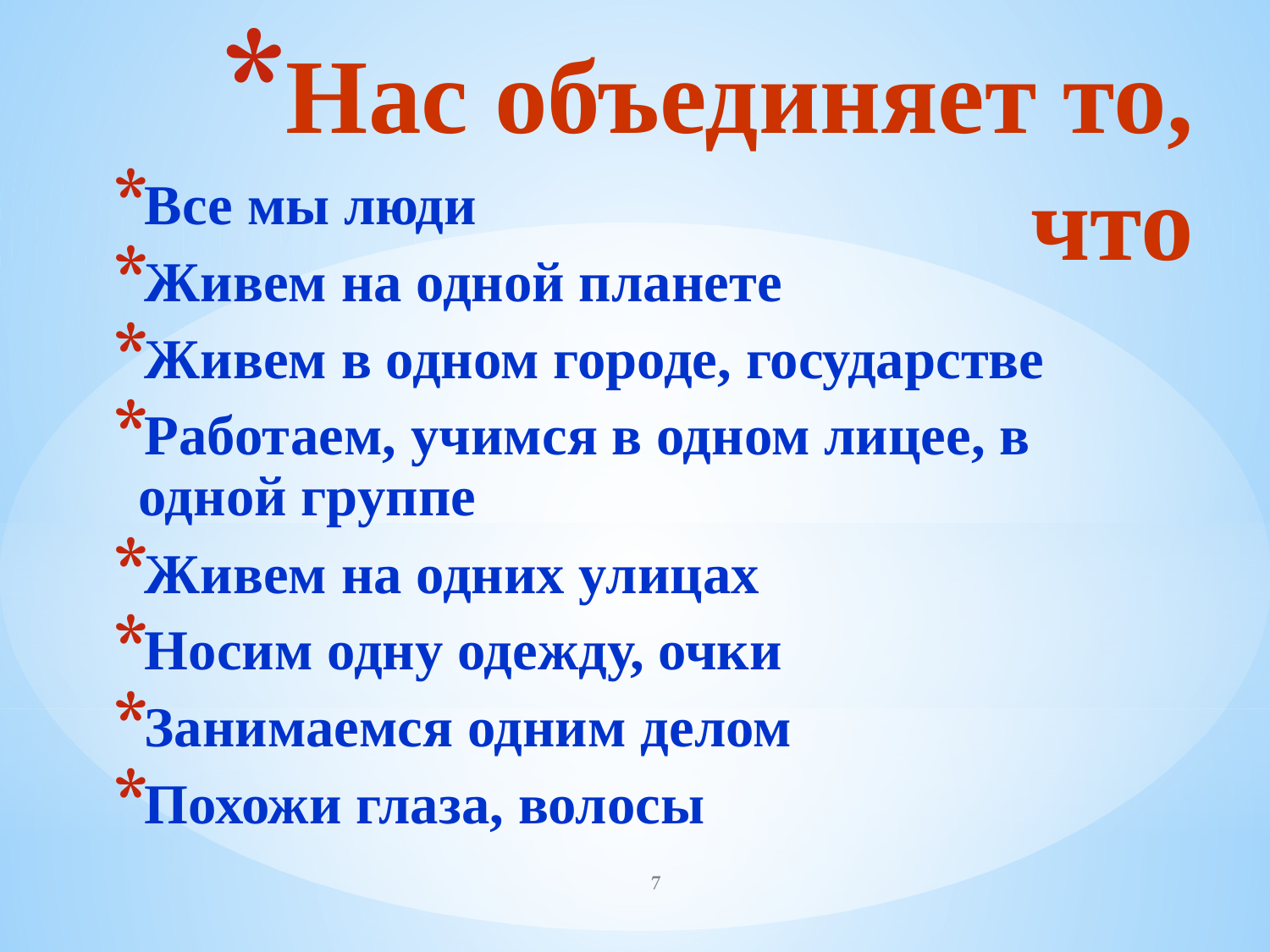

# Нас объединяет то, что
Все мы люди
Живем на одной планете
Живем в одном городе, государстве
Работаем, учимся в одном лицее, в одной группе
Живем на одних улицах
Носим одну одежду, очки
Занимаемся одним делом
Похожи глаза, волосы
7